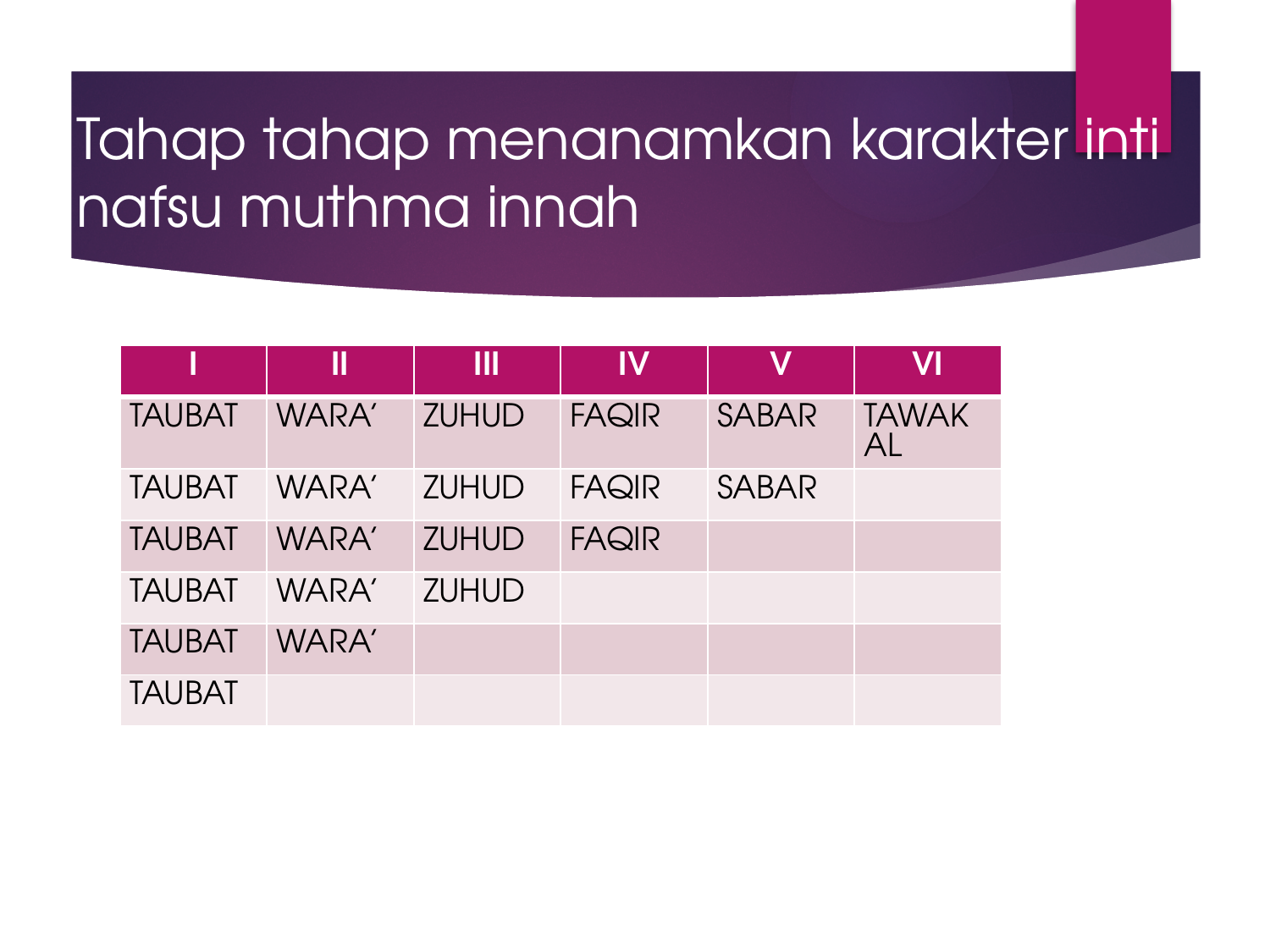

# Tahap tahap menanamkan karakter inti nafsu muthma innah
| I | II | III | IV | V | VI |
| --- | --- | --- | --- | --- | --- |
| TAUBAT | WARA’ | ZUHUD | FAQIR | SABAR | TAWAKAL |
| TAUBAT | WARA’ | ZUHUD | FAQIR | SABAR |  |
| TAUBAT | WARA’ | ZUHUD | FAQIR |  |  |
| TAUBAT | WARA’ | ZUHUD |  |  |  |
| TAUBAT | WARA’ |  |  |  |  |
| TAUBAT |  |  |  |  |  |